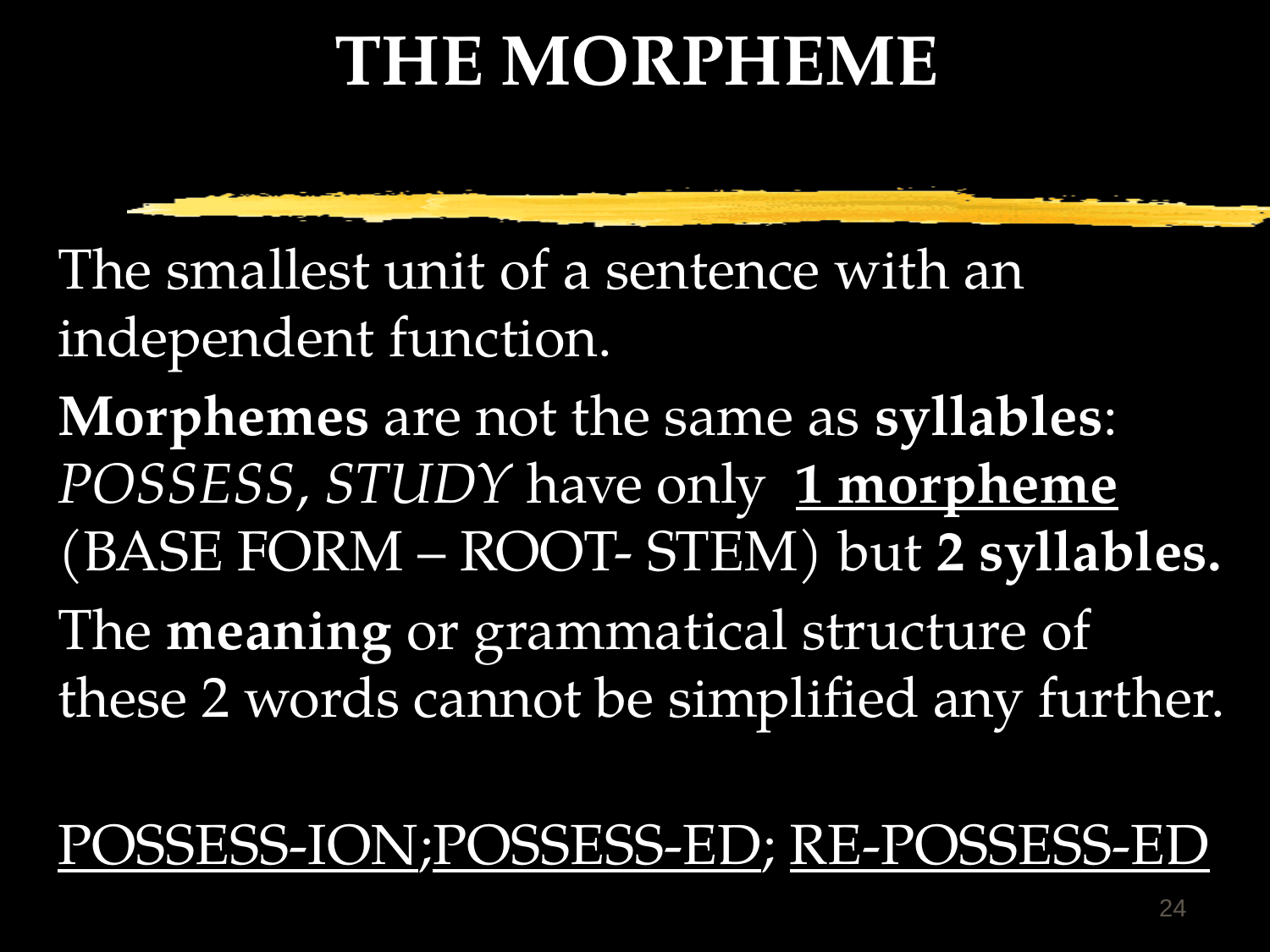

# THE MORPHEME
The smallest unit of a sentence with an independent function.
Morphemes are not the same as syllables:  POSSESS, STUDY have only  1 morpheme (BASE FORM – ROOT- STEM) but 2 syllables.
The meaning or grammatical structure of these 2 words cannot be simplified any further.
POSSESS-ION;POSSESS-ED; RE-POSSESS-ED
24